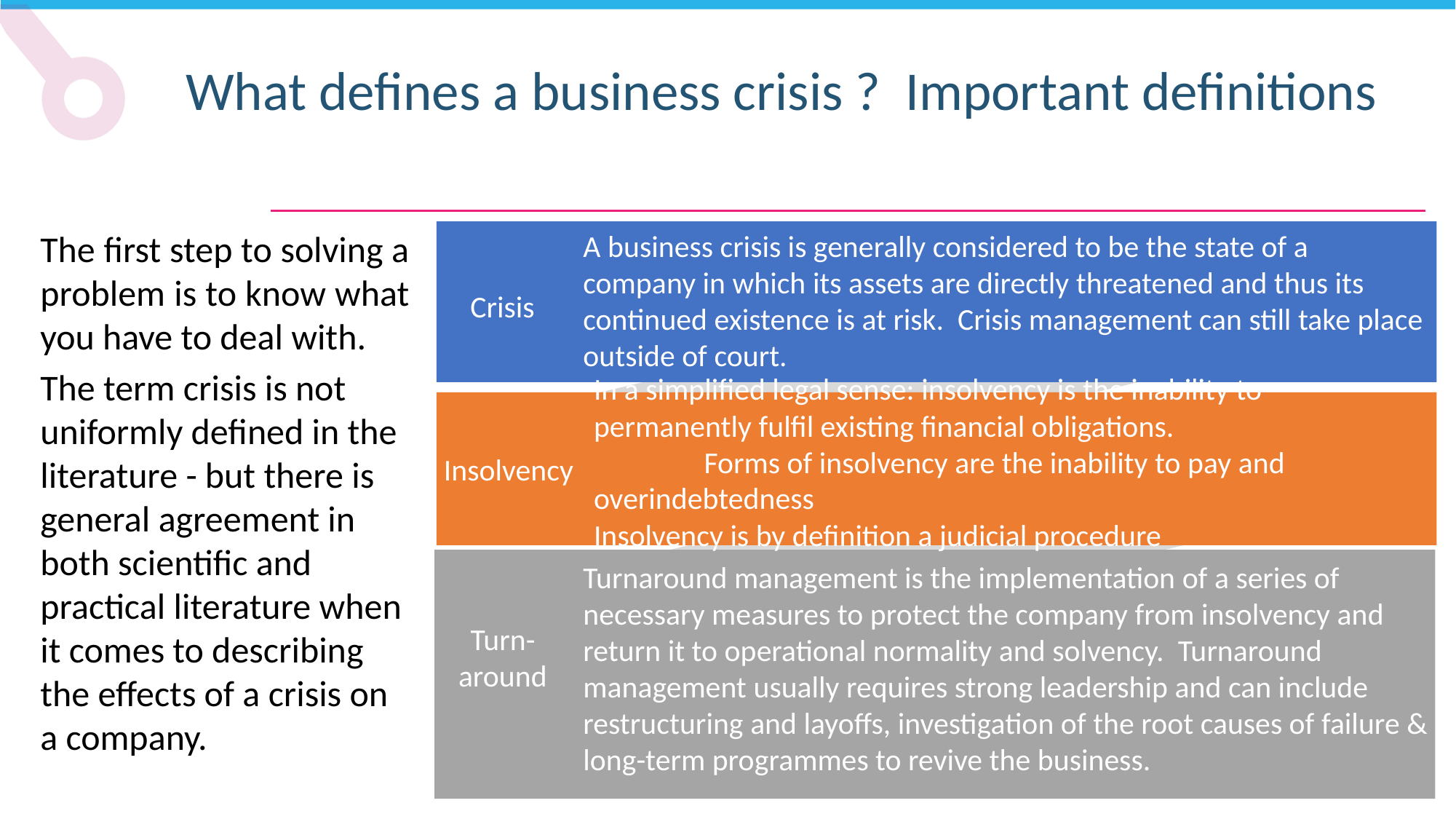

s
What defines a business crisis ?  Important definitions
A business crisis is generally considered to be the state of a company in which its assets are directly threatened and thus its continued existence is at risk.  Crisis management can still take place outside of court.
The first step to solving a problem is to know what you have to deal with.
The term crisis is not uniformly defined in the literature - but there is general agreement in both scientific and practical literature when it comes to describing the effects of a crisis on a company.

Crisis
In a simplified legal sense: insolvency is the inability to permanently fulfil existing financial obligations.                                                     Forms of insolvency are the inability to pay and overindebtedness
Insolvency is by definition a judicial procedure

Insolvency

Turnaround management is the implementation of a series of necessary measures to protect the company from insolvency and return it to operational normality and solvency.  Turnaround management usually requires strong leadership and can include restructuring and layoffs, investigation of the root causes of failure & long-term programmes to revive the business.
Turn-
around